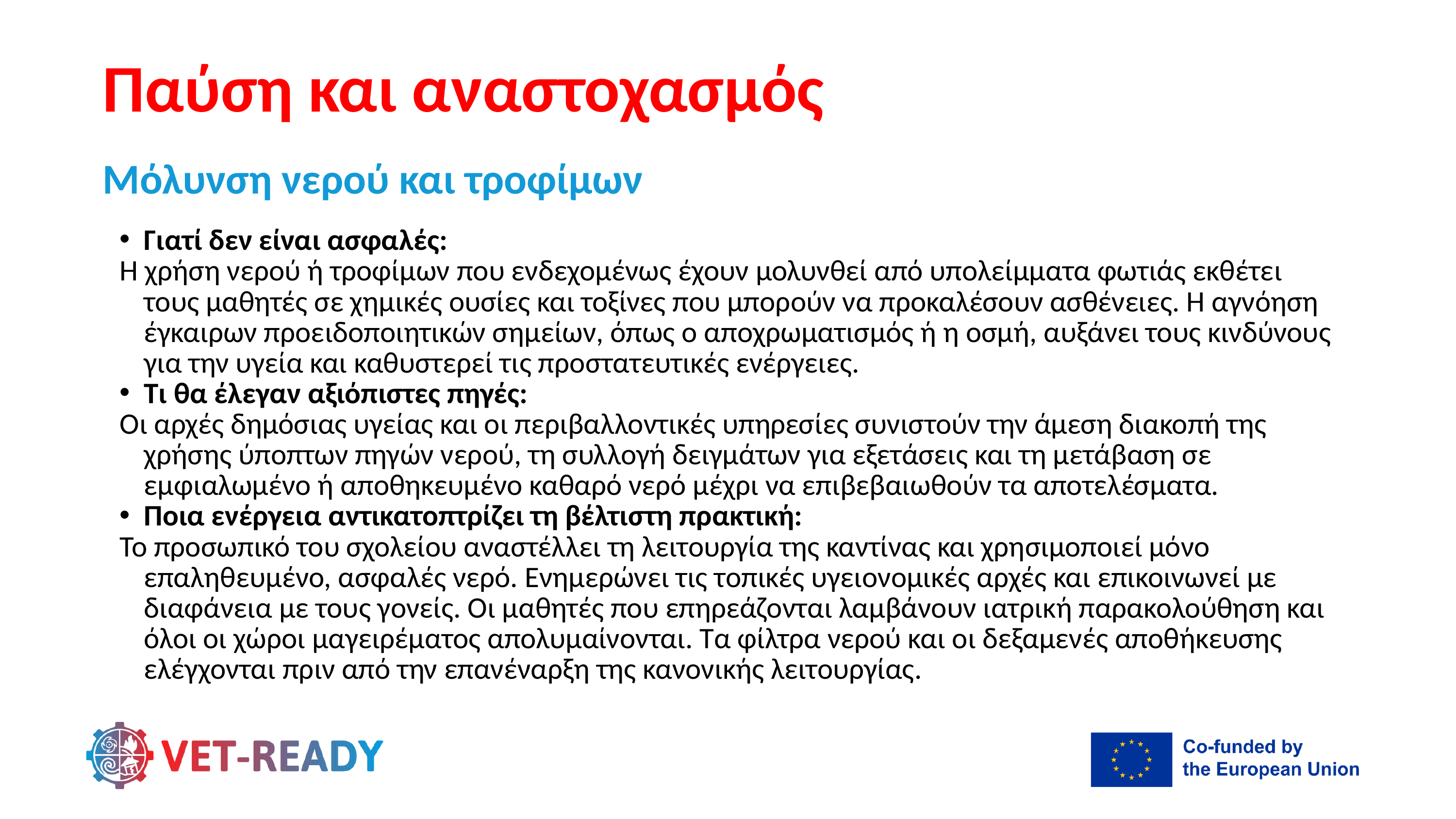

Παύση και αναστοχασμός
Μόλυνση νερού και τροφίμων
Γιατί δεν είναι ασφαλές:
Η χρήση νερού ή τροφίμων που ενδεχομένως έχουν μολυνθεί από υπολείμματα φωτιάς εκθέτει τους μαθητές σε χημικές ουσίες και τοξίνες που μπορούν να προκαλέσουν ασθένειες. Η αγνόηση έγκαιρων προειδοποιητικών σημείων, όπως ο αποχρωματισμός ή η οσμή, αυξάνει τους κινδύνους για την υγεία και καθυστερεί τις προστατευτικές ενέργειες.
Τι θα έλεγαν αξιόπιστες πηγές:
Οι αρχές δημόσιας υγείας και οι περιβαλλοντικές υπηρεσίες συνιστούν την άμεση διακοπή της χρήσης ύποπτων πηγών νερού, τη συλλογή δειγμάτων για εξετάσεις και τη μετάβαση σε εμφιαλωμένο ή αποθηκευμένο καθαρό νερό μέχρι να επιβεβαιωθούν τα αποτελέσματα.
Ποια ενέργεια αντικατοπτρίζει τη βέλτιστη πρακτική:
Το προσωπικό του σχολείου αναστέλλει τη λειτουργία της καντίνας και χρησιμοποιεί μόνο επαληθευμένο, ασφαλές νερό. Ενημερώνει τις τοπικές υγειονομικές αρχές και επικοινωνεί με διαφάνεια με τους γονείς. Οι μαθητές που επηρεάζονται λαμβάνουν ιατρική παρακολούθηση και όλοι οι χώροι μαγειρέματος απολυμαίνονται. Τα φίλτρα νερού και οι δεξαμενές αποθήκευσης ελέγχονται πριν από την επανέναρξη της κανονικής λειτουργίας.